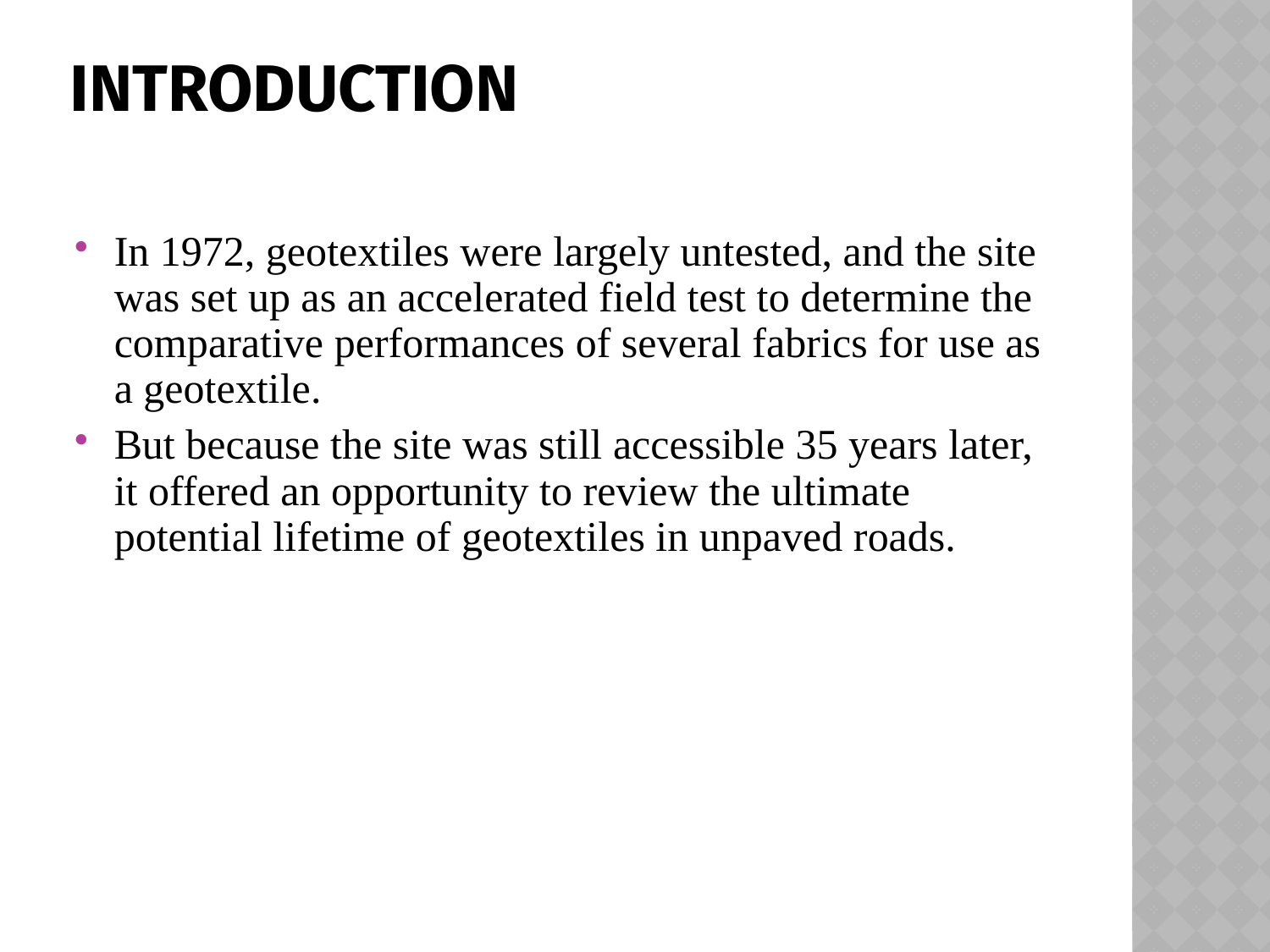

# INTRODUCTION
In 1972, geotextiles were largely untested, and the site was set up as an accelerated field test to determine the comparative performances of several fabrics for use as a geotextile.
But because the site was still accessible 35 years later, it offered an opportunity to review the ultimate potential lifetime of geotextiles in unpaved roads.